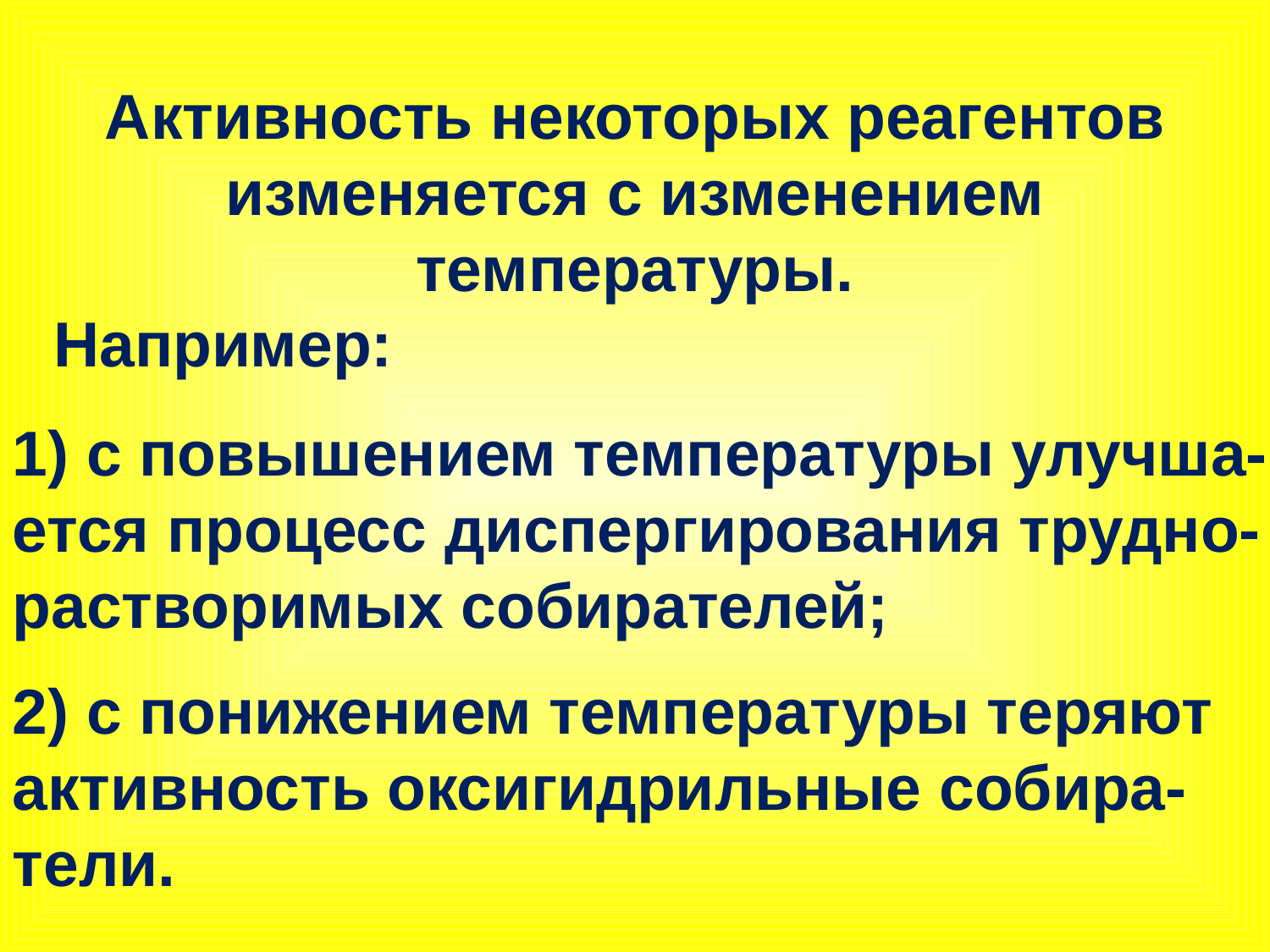

Активность некоторых реагентов  изменяется с изменением температуры.
Например:
1) с повышением температуры улучша-ется процесс диспергирования трудно-растворимых собирателей;
2) с понижением температуры теряют активность оксигидрильные собира-тели.